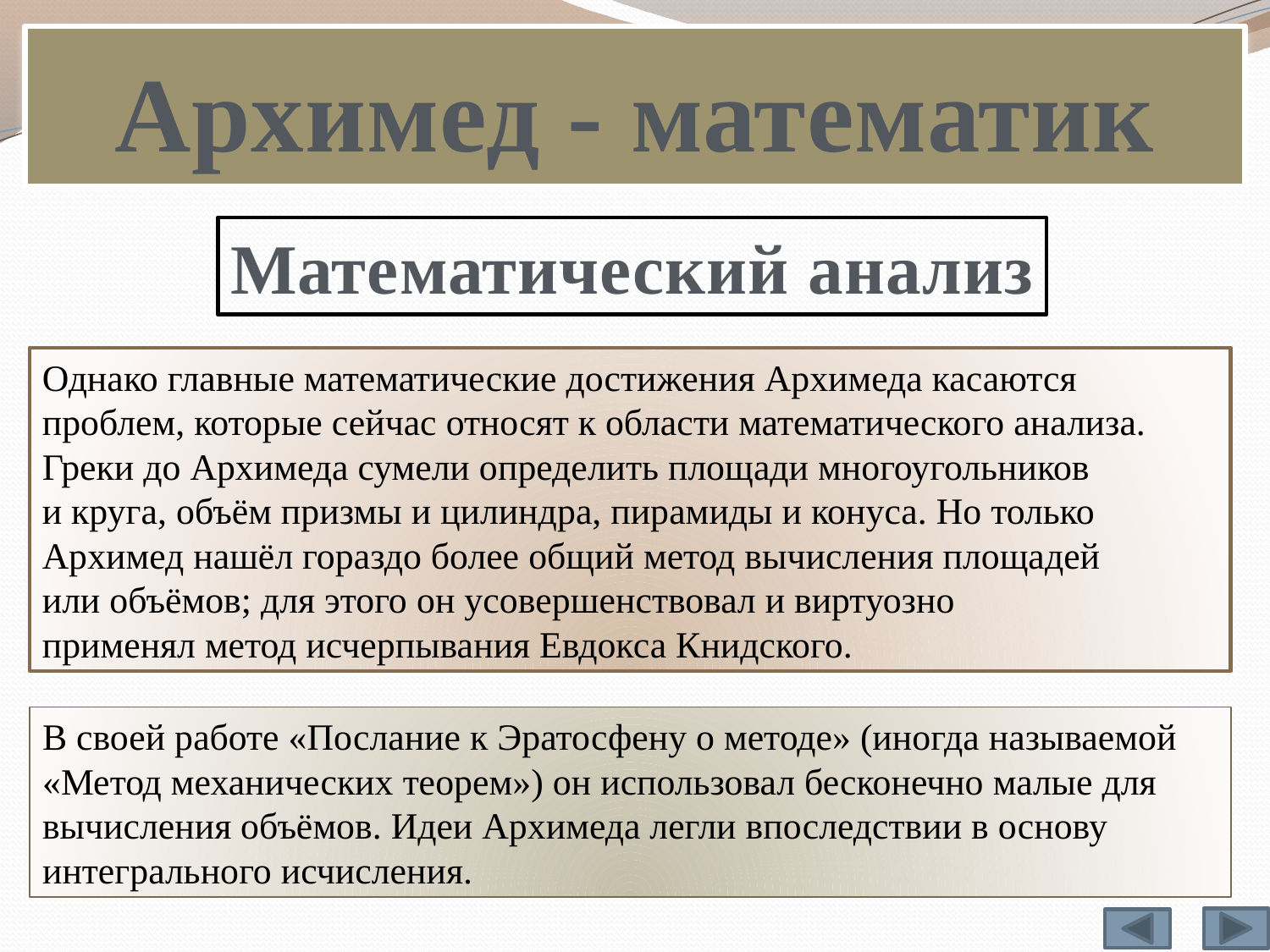

# Архимед - математик

Математический анализ
Однако главные математические достижения Архимеда касаются проблем, которые сейчас относят к области математического анализа. Греки до Архимеда сумели определить площади многоугольников и круга, объём призмы и цилиндра, пирамиды и конуса. Но только Архимед нашёл гораздо более общий метод вычисления площадей или объёмов; для этого он усовершенствовал и виртуозно применял метод исчерпывания Евдокса Книдского.
В своей работе «Послание к Эратосфену о методе» (иногда называемой «Метод механических теорем») он использовал бесконечно малые для вычисления объёмов. Идеи Архимеда легли впоследствии в основу интегрального исчисления.